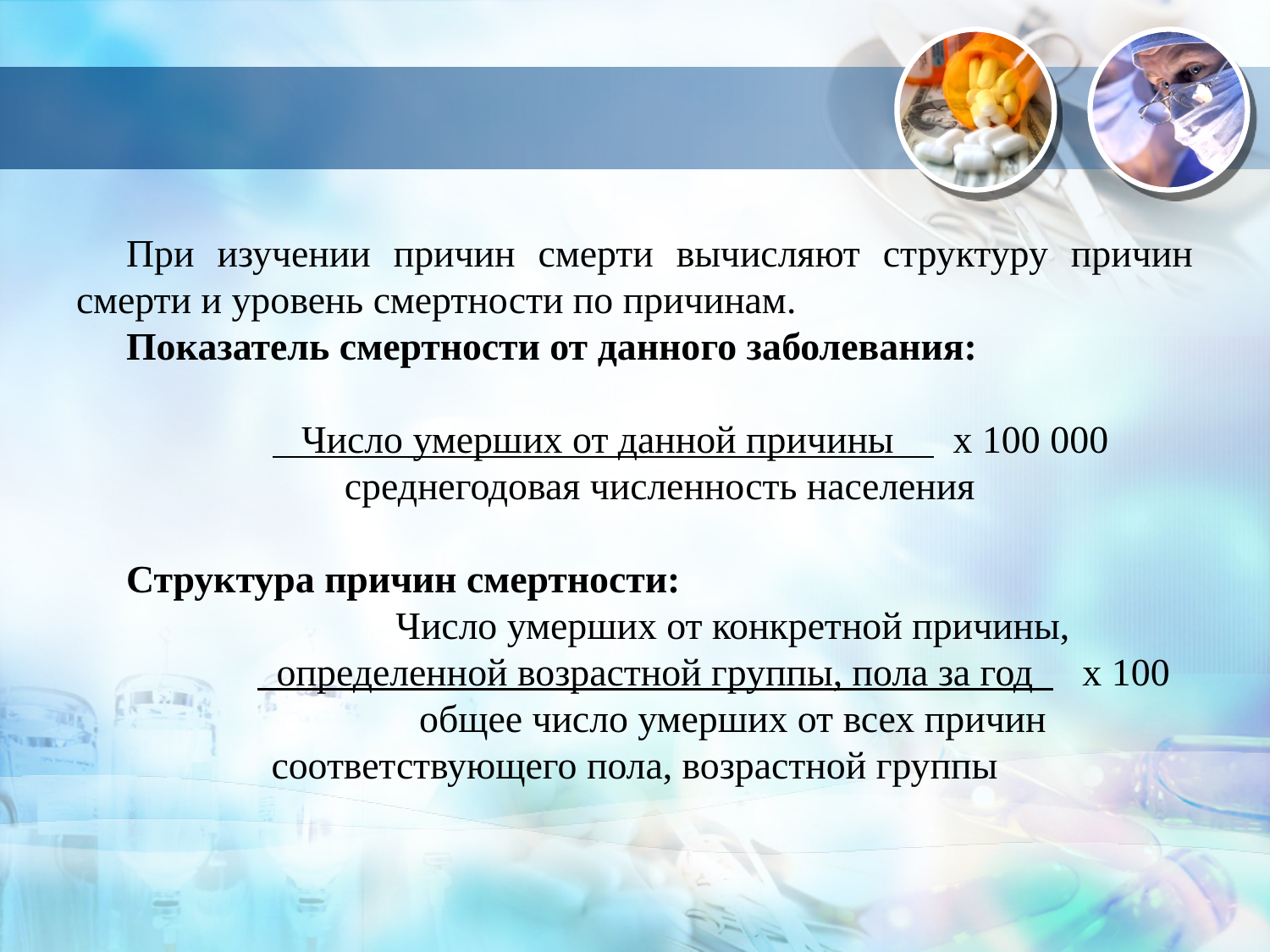

#
При изучении причин смерти вычисляют структуру причин смерти и уровень смертности по причинам.
Показатель смертности от данного заболевания:

                  Число умерших от данной причины      x 100 000
среднегодовая численность населения

Структура причин смертности:
               Число умерших от конкретной причины,
               определенной возрастной группы, пола за год     x 100
                  общее число умерших от всех причин    соответствующего пола, возрастной группы